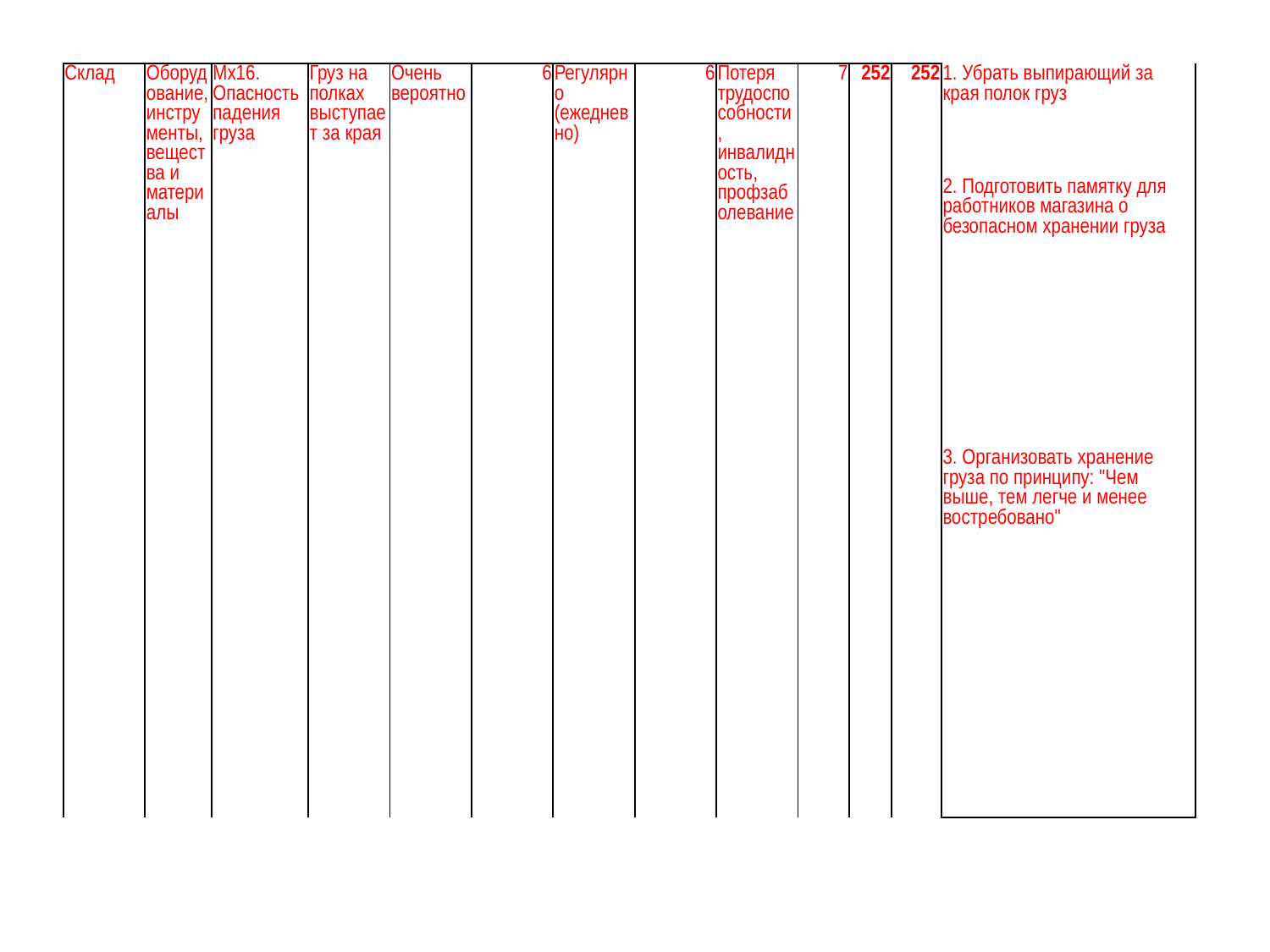

| Склад | Оборудование, инструменты, вещества и материалы | Мх16. Опасность падения груза | Груз на полках выступает за края | Очень вероятно | 6 | Регулярно (ежедневно) | 6 | Потеря трудоспособности, инвалидность, профзаболевание | 7 | 252 | 252 | 1. Убрать выпирающий за края полок груз |
| --- | --- | --- | --- | --- | --- | --- | --- | --- | --- | --- | --- | --- |
|  |  |  |  |  |  |  |  |  |  |  |  | 2. Подготовить памятку для работников магазина о безопасном хранении груза |
|  |  |  |  |  |  |  |  |  |  |  |  | 3. Организовать хранение груза по принципу: "Чем выше, тем легче и менее востребовано" |